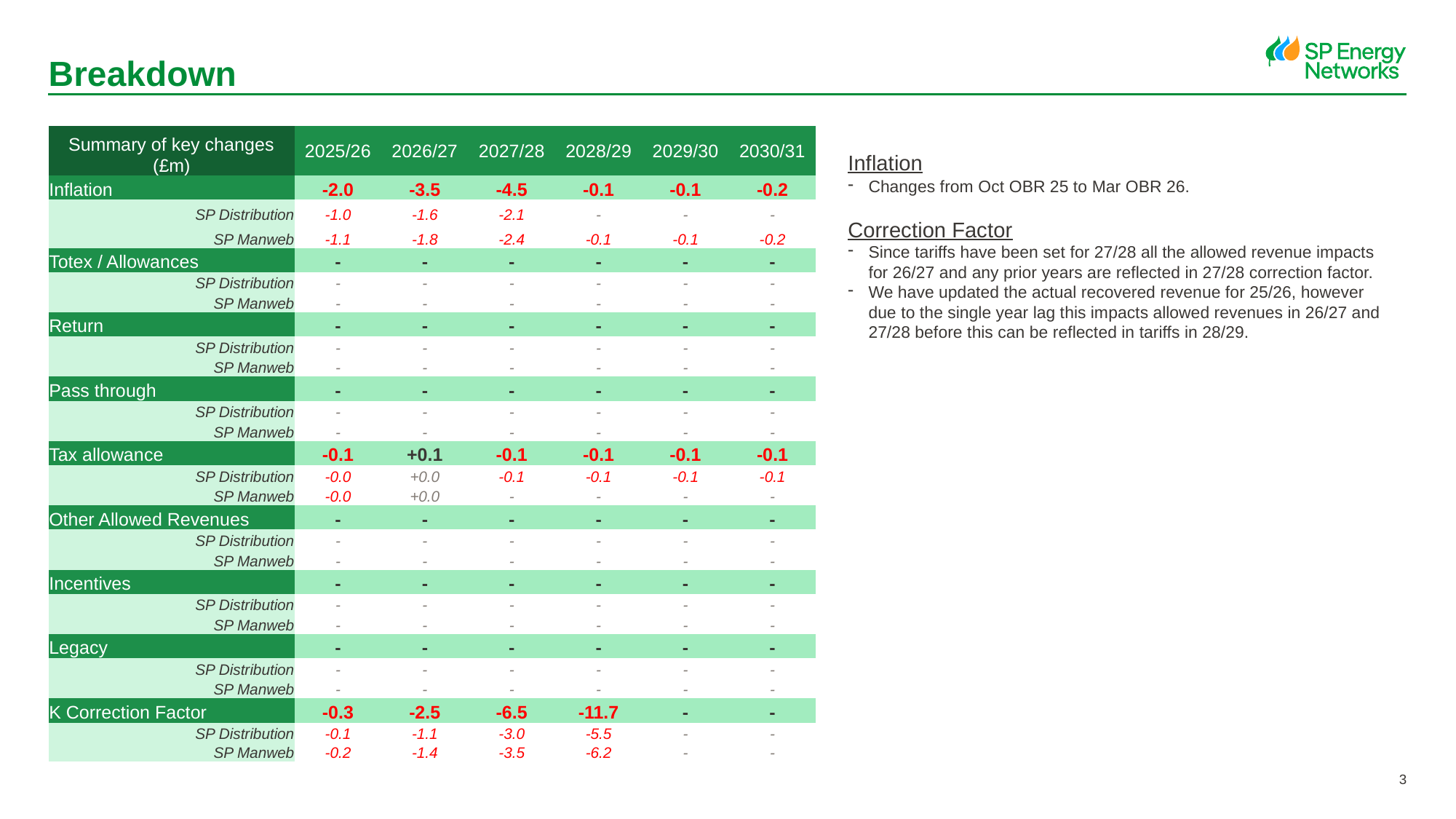

# Breakdown
| Summary of key changes (£m) | 2025/26 | 2026/27 | 2027/28 | 2028/29 | 2029/30 | 2030/31 |
| --- | --- | --- | --- | --- | --- | --- |
| Inflation | -2.0 | -3.5 | -4.5 | -0.1 | -0.1 | -0.2 |
| SP Distribution | -1.0 | -1.6 | -2.1 | - | - | - |
| SP Manweb | -1.1 | -1.8 | -2.4 | -0.1 | -0.1 | -0.2 |
| Totex / Allowances | - | - | - | - | - | - |
| SP Distribution | - | - | - | - | - | - |
| SP Manweb | - | - | - | - | - | - |
| Return | - | - | - | - | - | - |
| SP Distribution | - | - | - | - | - | - |
| SP Manweb | - | - | - | - | - | - |
| Pass through | - | - | - | - | - | - |
| SP Distribution | - | - | - | - | - | - |
| SP Manweb | - | - | - | - | - | - |
| Tax allowance | -0.1 | +0.1 | -0.1 | -0.1 | -0.1 | -0.1 |
| SP Distribution | -0.0 | +0.0 | -0.1 | -0.1 | -0.1 | -0.1 |
| SP Manweb | -0.0 | +0.0 | - | - | - | - |
| Other Allowed Revenues | - | - | - | - | - | - |
| SP Distribution | - | - | - | - | - | - |
| SP Manweb | - | - | - | - | - | - |
| Incentives | - | - | - | - | - | - |
| SP Distribution | - | - | - | - | - | - |
| SP Manweb | - | - | - | - | - | - |
| Legacy | - | - | - | - | - | - |
| SP Distribution | - | - | - | - | - | - |
| SP Manweb | - | - | - | - | - | - |
| K Correction Factor | -0.3 | -2.5 | -6.5 | -11.7 | - | - |
| SP Distribution | -0.1 | -1.1 | -3.0 | -5.5 | - | - |
| SP Manweb | -0.2 | -1.4 | -3.5 | -6.2 | - | - |
Inflation
Changes from Oct OBR 25 to Mar OBR 26.

Correction Factor
Since tariffs have been set for 27/28 all the allowed revenue impacts for 26/27 and any prior years are reflected in 27/28 correction factor.
We have updated the actual recovered revenue for 25/26, however due to the single year lag this impacts allowed revenues in 26/27 and 27/28 before this can be reflected in tariffs in 28/29.